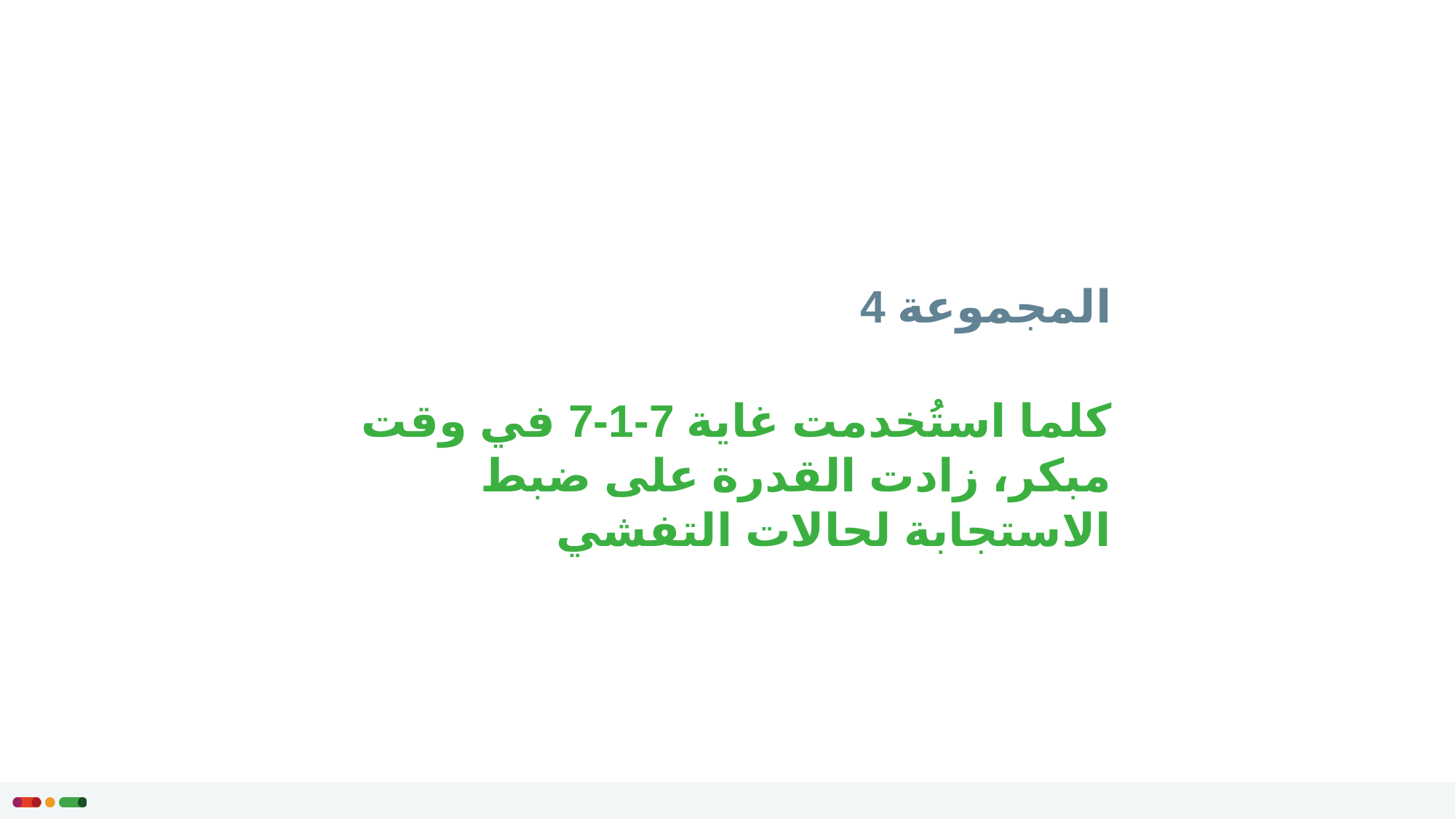

المجموعة 4

كلما استُخدمت غاية 7-1-7 في وقت مبكر، زادت القدرة على ضبط الاستجابة لحالات التفشي